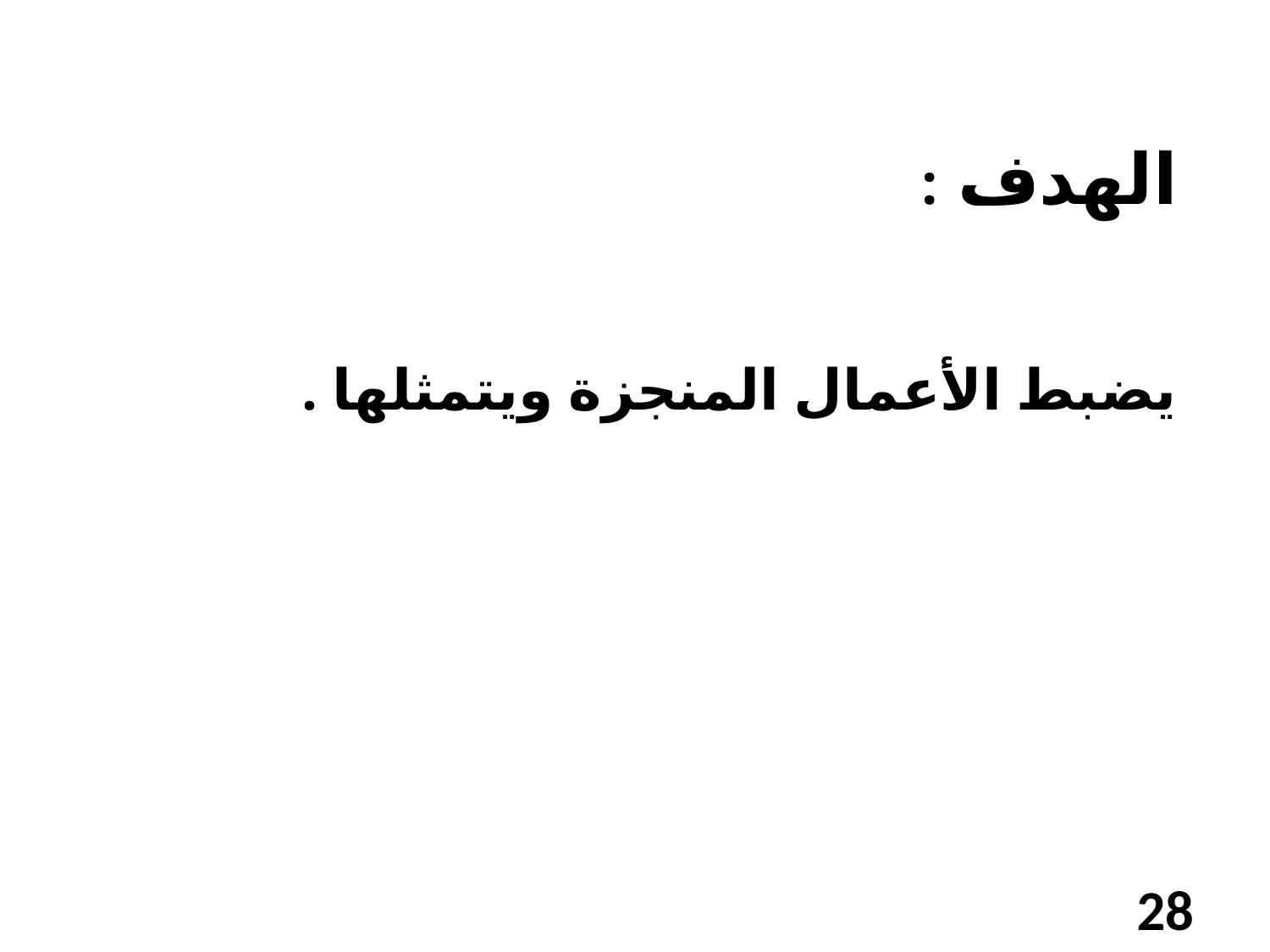

الهدف :

يضبط الأعمال المنجزة ويتمثلها .

28